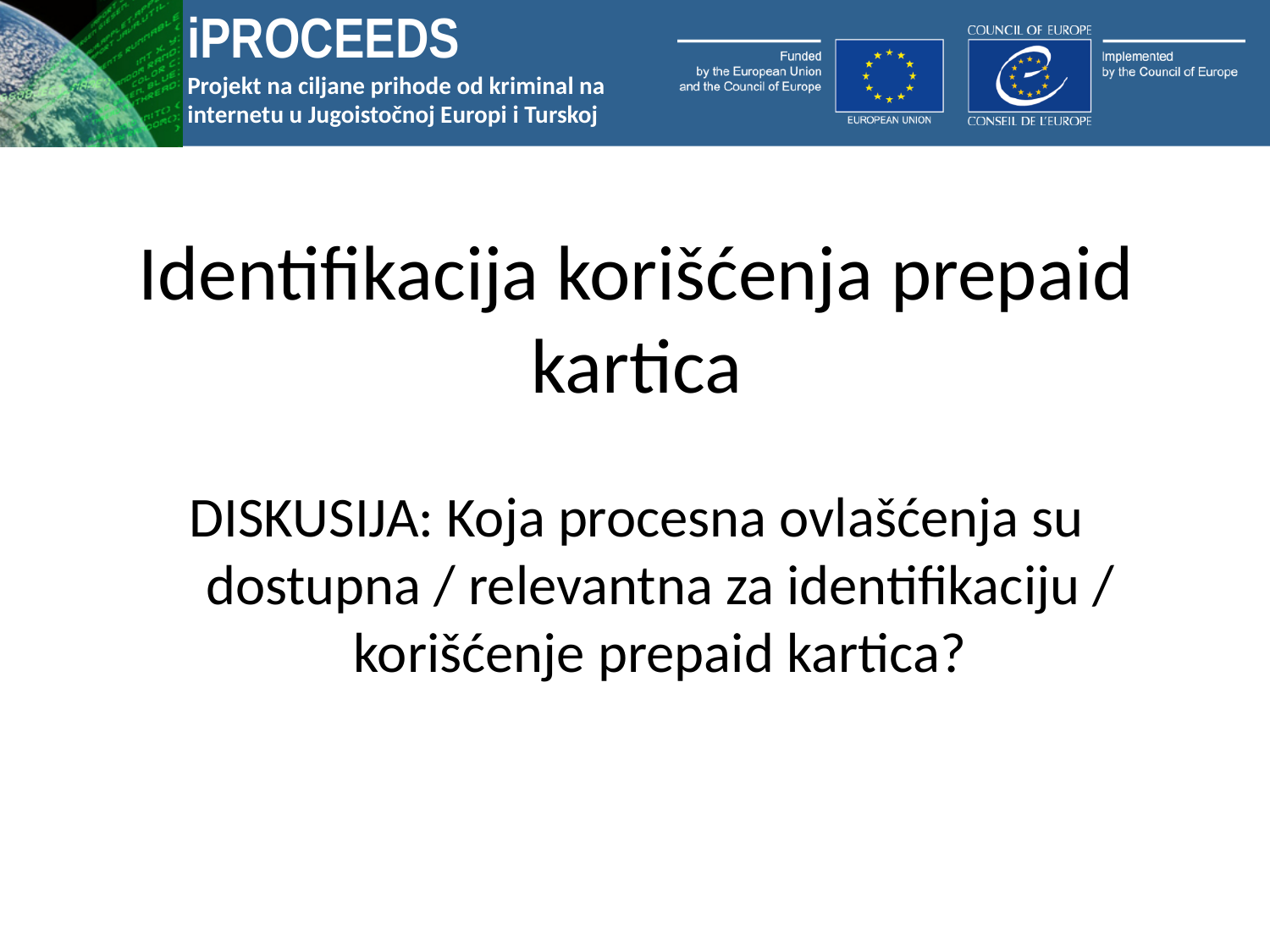

# Identifikacija korišćenja prepaid kartica

DISKUSIJA: Koja procesna ovlašćenja su dostupna / relevantna za identifikaciju / korišćenje prepaid kartica?